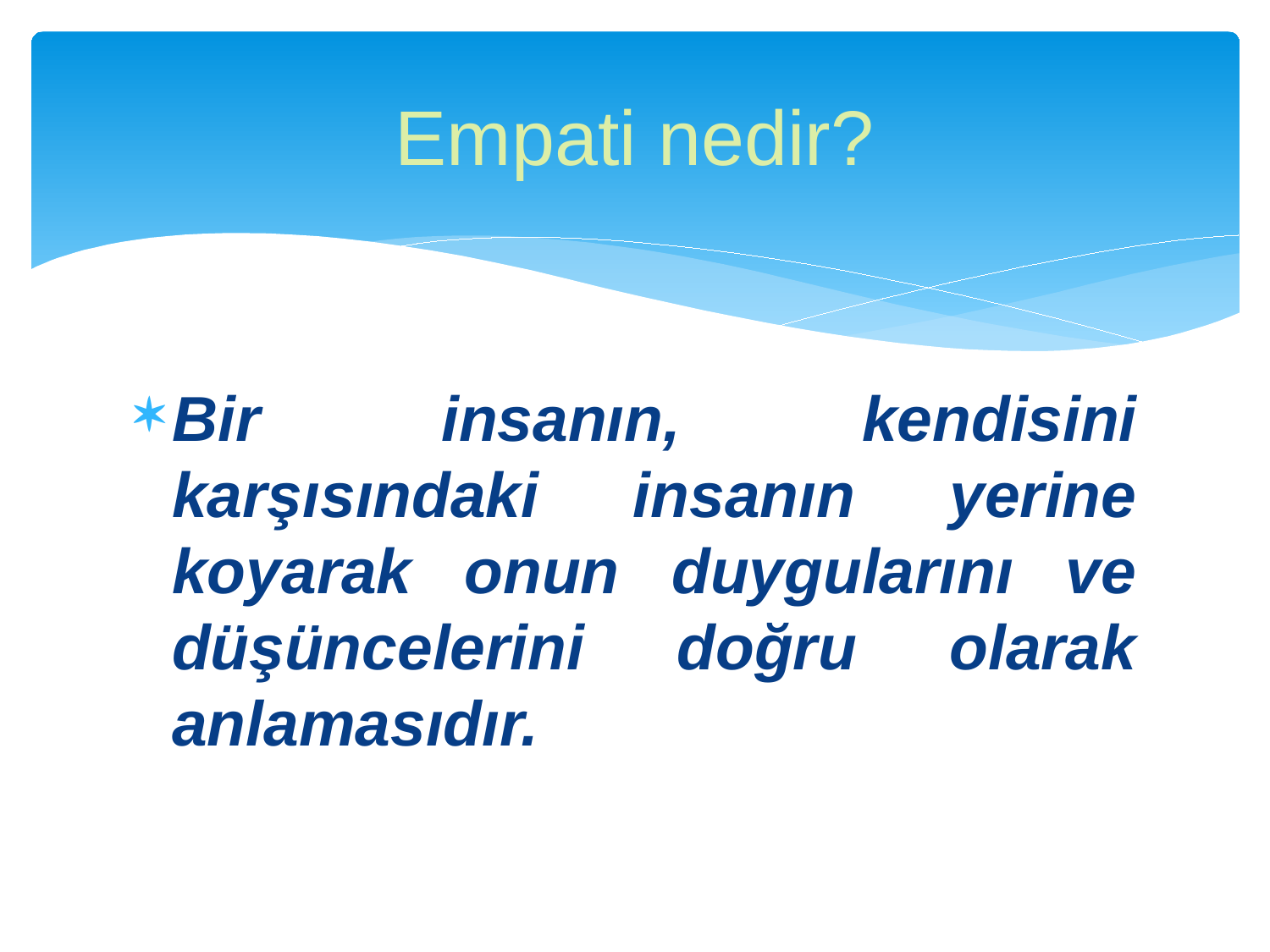

# Empati nedir?
Bir insanın, kendisini karşısındaki insanın yerine koyarak onun duygularını ve düşüncelerini doğru olarak anlamasıdır.